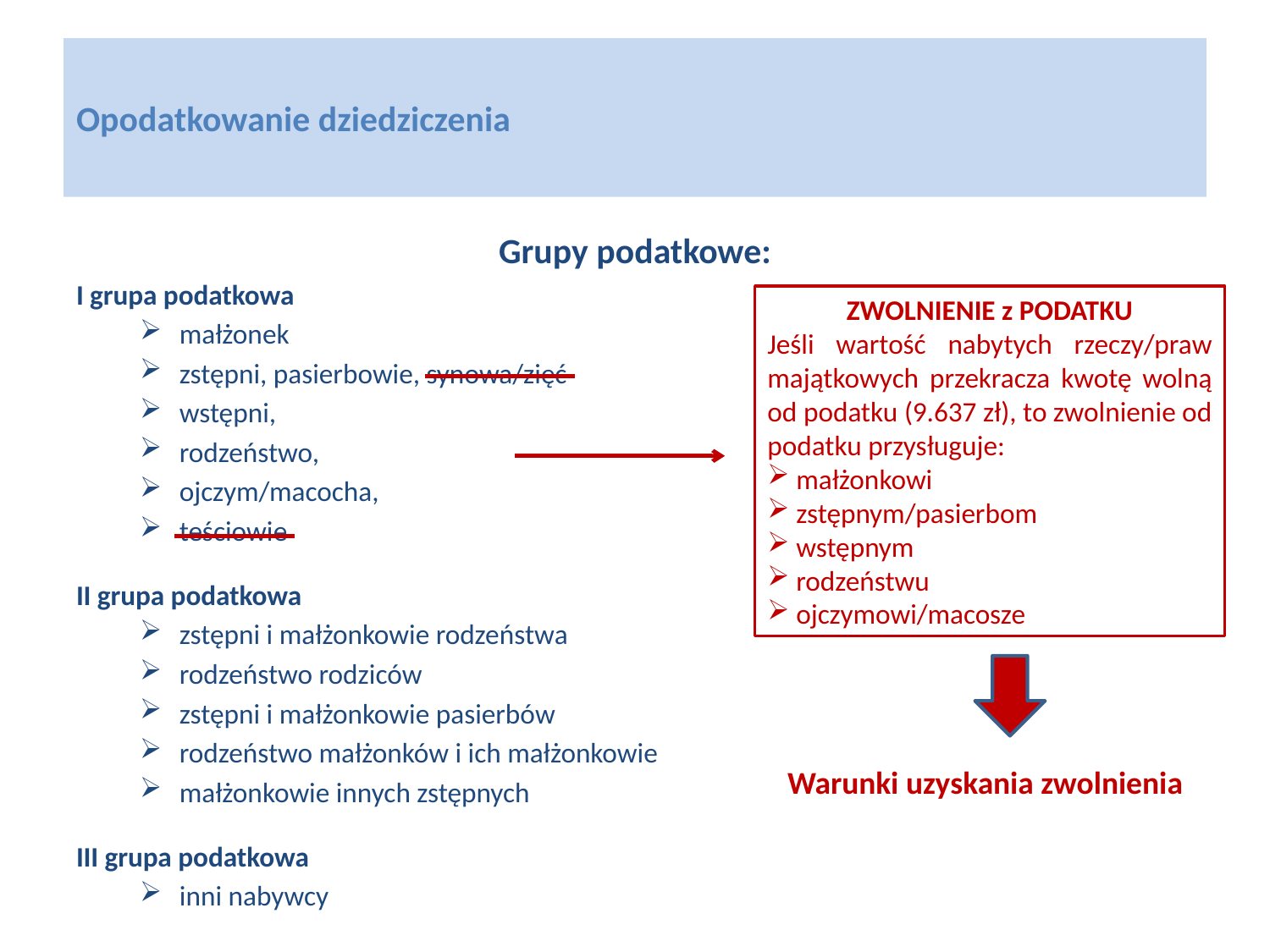

# Opodatkowanie dziedziczenia
Grupy podatkowe:
I grupa podatkowa
małżonek
zstępni, pasierbowie, synowa/zięć
wstępni,
rodzeństwo,
ojczym/macocha,
teściowie

II grupa podatkowa
zstępni i małżonkowie rodzeństwa
rodzeństwo rodziców
zstępni i małżonkowie pasierbów
rodzeństwo małżonków i ich małżonkowie
małżonkowie innych zstępnych

III grupa podatkowa
inni nabywcy
ZWOLNIENIE z PODATKU
Jeśli wartość nabytych rzeczy/praw majątkowych przekracza kwotę wolną od podatku (9.637 zł), to zwolnienie od podatku przysługuje:
 małżonkowi
 zstępnym/pasierbom
 wstępnym
 rodzeństwu
 ojczymowi/macosze

Warunki uzyskania zwolnienia